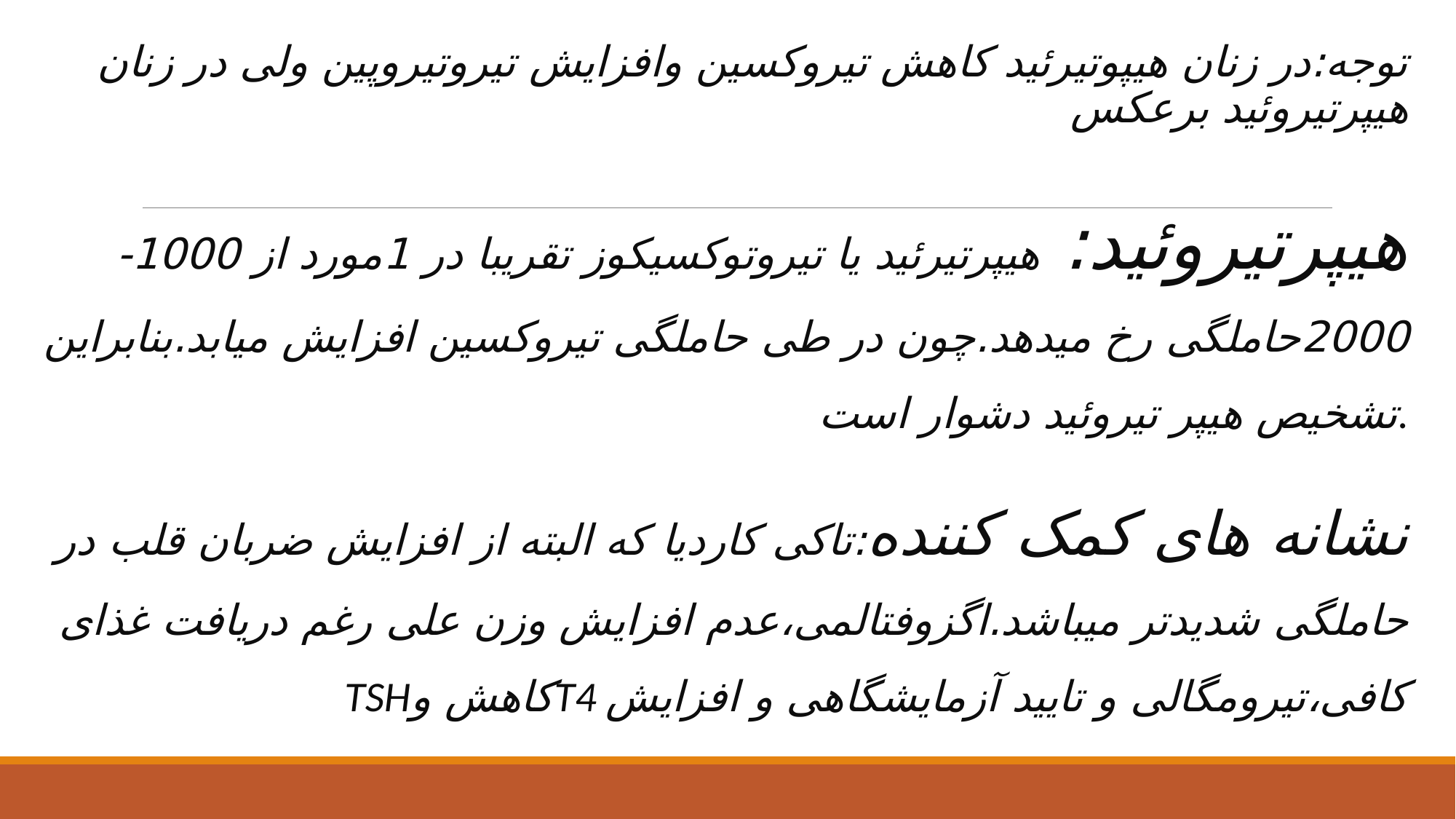

توجه:در زنان هیپوتیرئید کاهش تیروکسین وافزایش تیروتیروپین ولی در زنان هیپرتیروئید برعکس
هیپرتیروئید: هیپرتیرئید یا تیروتوکسیکوز تقریبا در 1مورد از 1000-  2000حاملگی رخ میدهد.چون در طی حاملگی تیروکسین افزایش میابد.بنابراین تشخیص هیپر تیروئید دشوار است.
 نشانه های کمک کننده:تاکی کاردیا که البته از افزایش ضربان قلب در حاملگی شدیدتر میباشد.اگزوفتالمی،عدم افزایش وزن علی رغم دریافت غذای TSHکاهش وT4 کافی،تیرومگالی و تایید آزمایشگاهی و افزایش
#